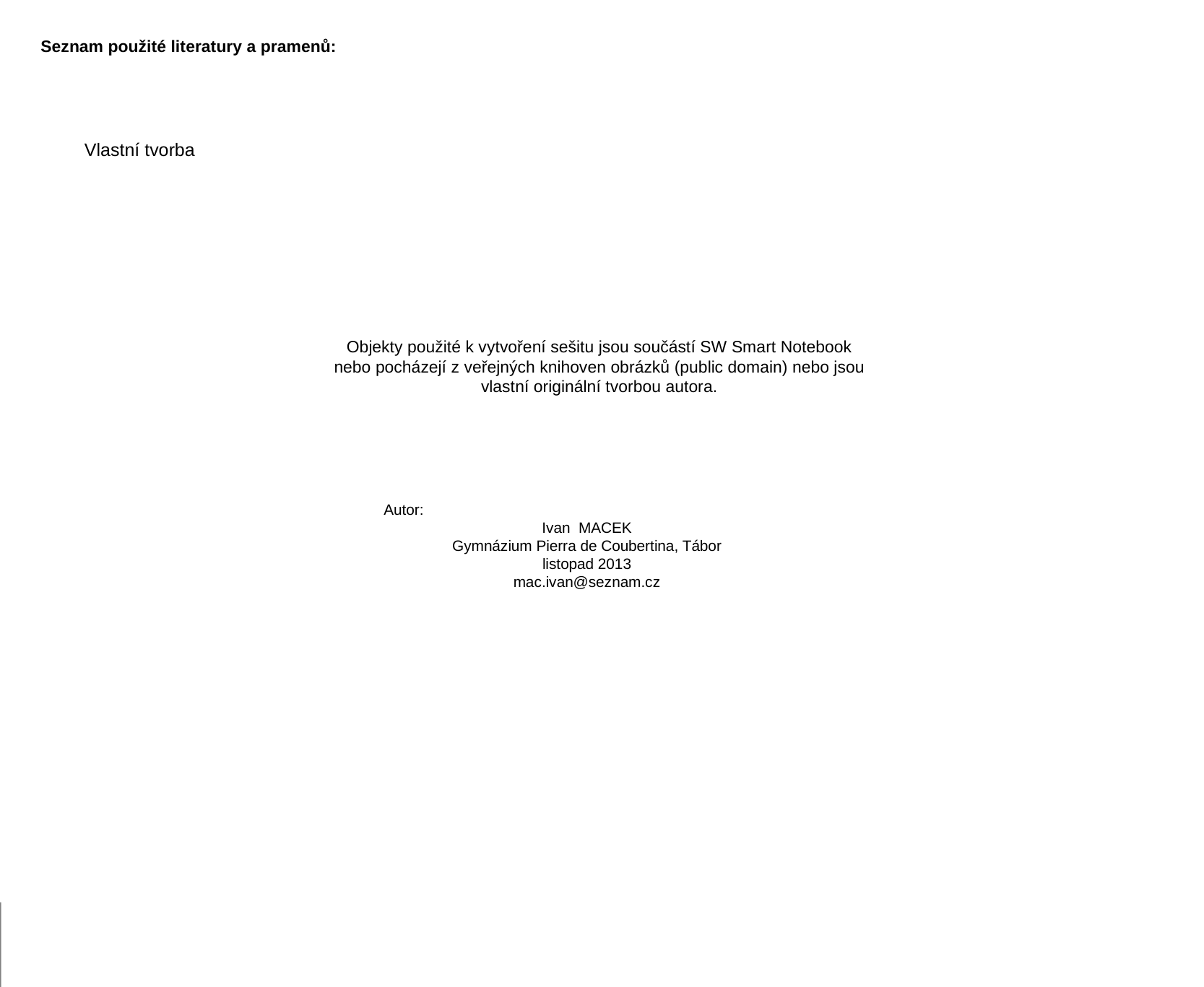

Seznam použité literatury a pramenů:

Vlastní tvorba

Objekty použité k vytvoření sešitu jsou součástí SW Smart Notebook nebo pocházejí z veřejných knihoven obrázků (public domain) nebo jsou vlastní originální tvorbou autora.
Autor:
Ivan  MACEK
Gymnázium Pierra de Coubertina, Tábor
listopad 2013
mac.ivan@seznam.cz